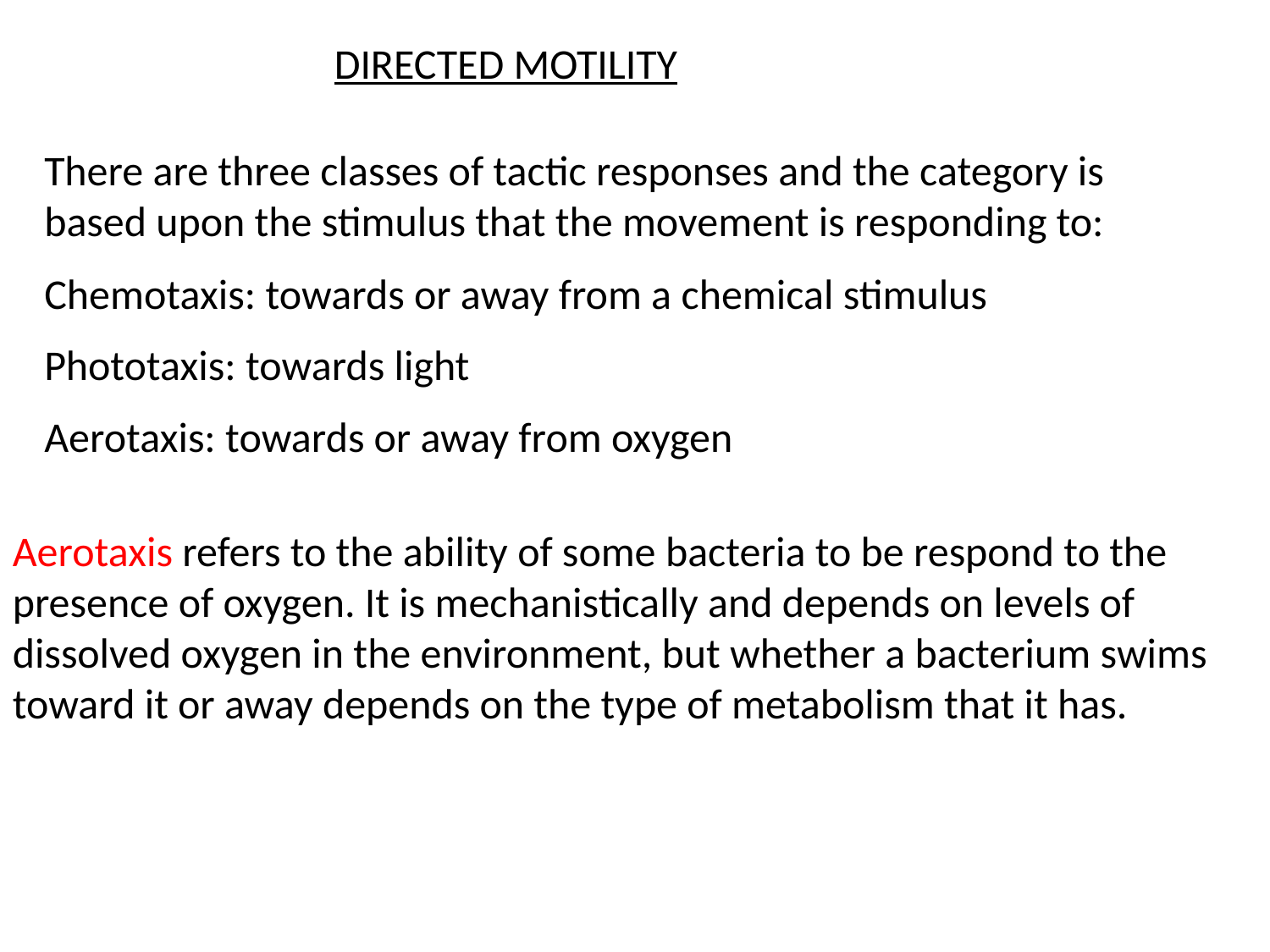

DIRECTED MOTILITY
There are three classes of tactic responses and the category is based upon the stimulus that the movement is responding to:
Chemotaxis: towards or away from a chemical stimulus
Phototaxis: towards light
Aerotaxis: towards or away from oxygen
Aerotaxis refers to the ability of some bacteria to be respond to the presence of oxygen. It is mechanistically and depends on levels of dissolved oxygen in the environment, but whether a bacterium swims toward it or away depends on the type of metabolism that it has.